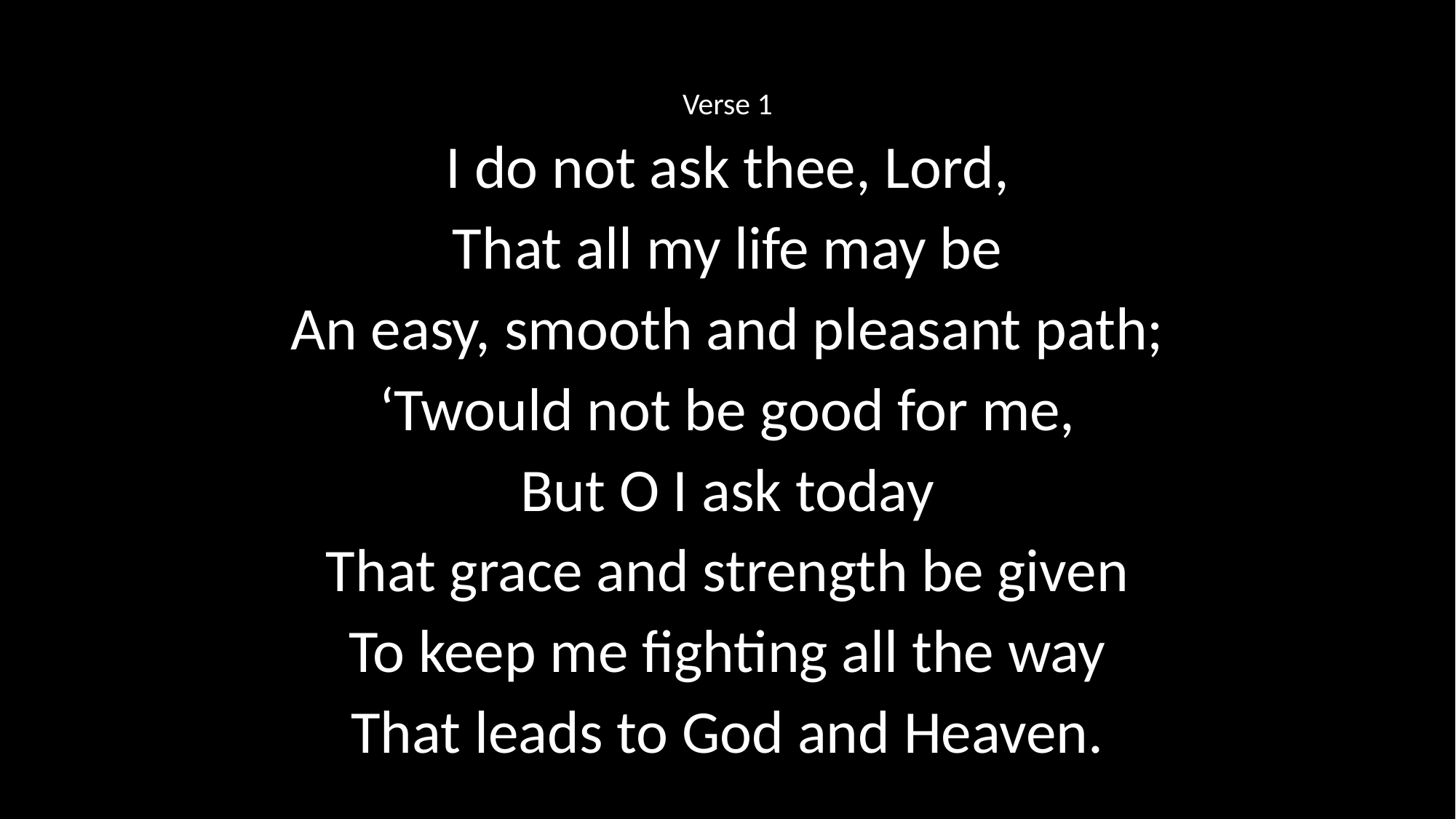

Verse 1
I do not ask thee, Lord,
That all my life may be
An easy, smooth and pleasant path;
‘Twould not be good for me,
But O I ask today
That grace and strength be given
To keep me fighting all the way
That leads to God and Heaven.